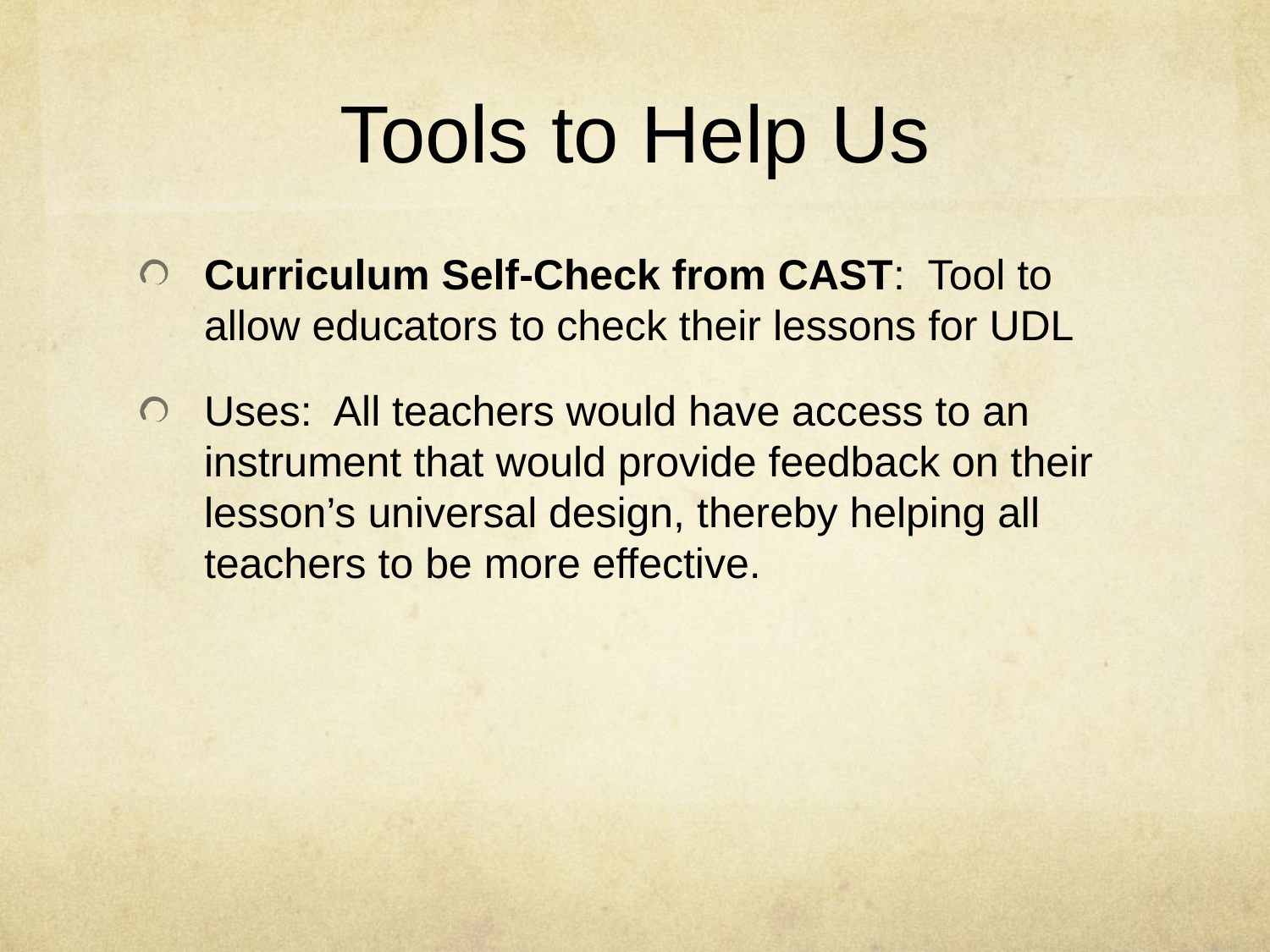

# Tools to Help Us
Curriculum Self-Check from CAST:  Tool to allow educators to check their lessons for UDL
Uses:  All teachers would have access to an instrument that would provide feedback on their lesson’s universal design, thereby helping all teachers to be more effective.